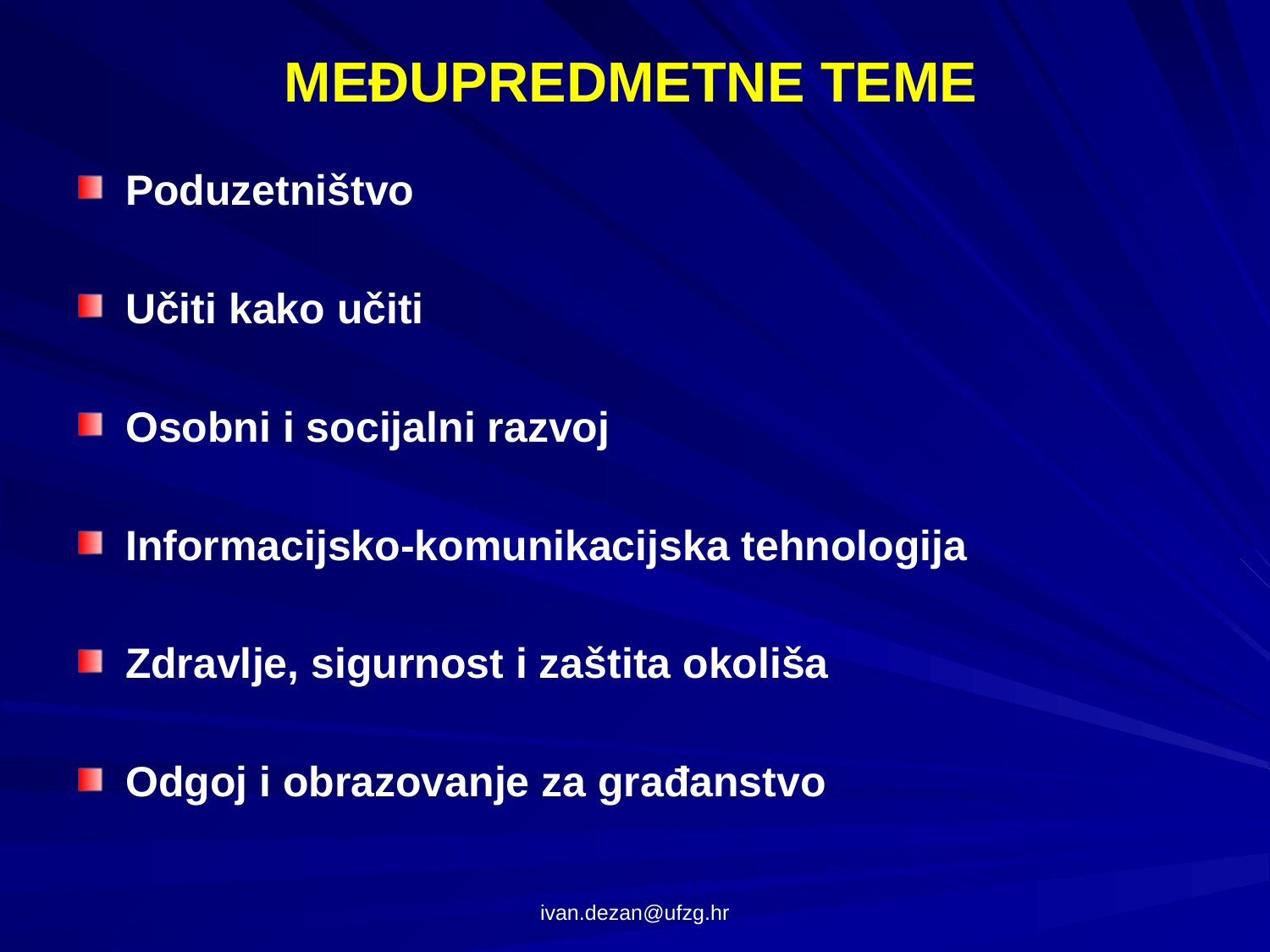

# MEĐUPREDMETNE TEME
Poduzetništvo

Učiti kako učiti

Osobni i socijalni razvoj

Informacijsko-komunikacijska tehnologija

Zdravlje, sigurnost i zaštita okoliša

Odgoj i obrazovanje za građanstvo
ivan.dezan@ufzg.hr